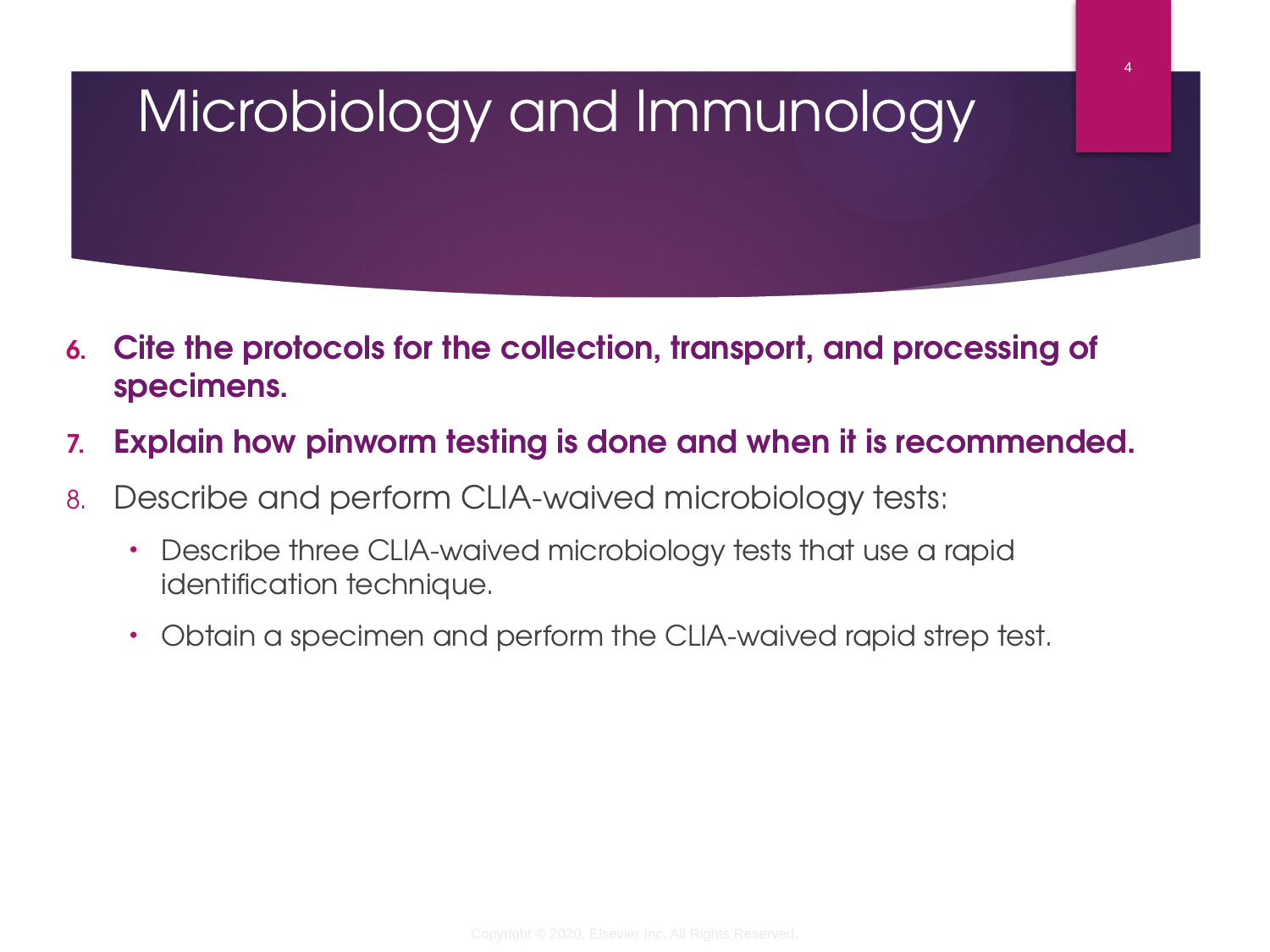

4

# Microbiology and Immunology (S
Cite the protocols for the collection, transport, and processing of specimens.
Explain how pinworm testing is done and when it is recommended.
Describe and perform CLIA-waived microbiology tests:
Describe three CLIA-waived microbiology tests that use a rapid identification technique.
Obtain a specimen and perform the CLIA-waived rapid strep test.